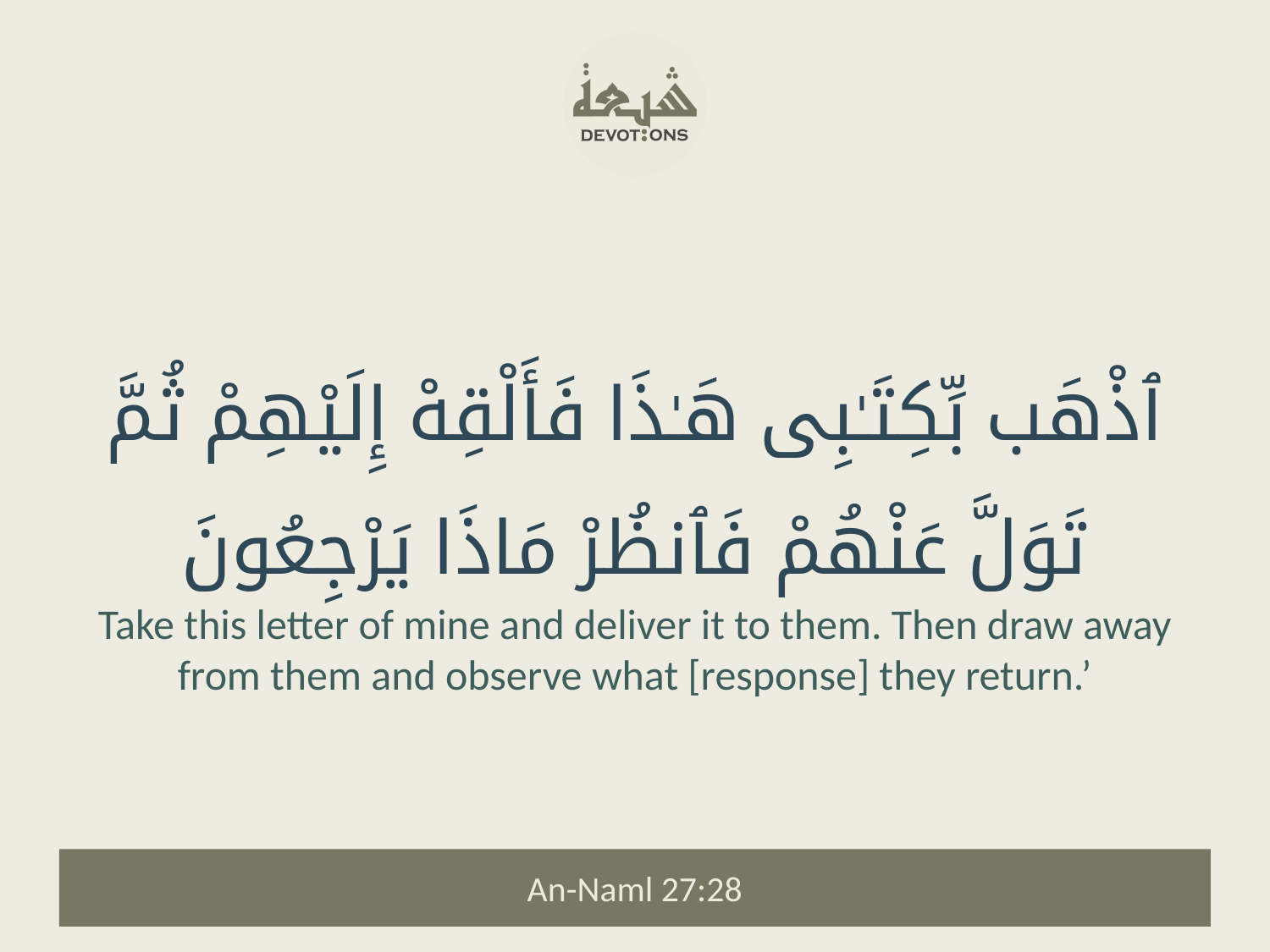

ٱذْهَب بِّكِتَـٰبِى هَـٰذَا فَأَلْقِهْ إِلَيْهِمْ ثُمَّ تَوَلَّ عَنْهُمْ فَٱنظُرْ مَاذَا يَرْجِعُونَ
Take this letter of mine and deliver it to them. Then draw away from them and observe what [response] they return.’
An-Naml 27:28